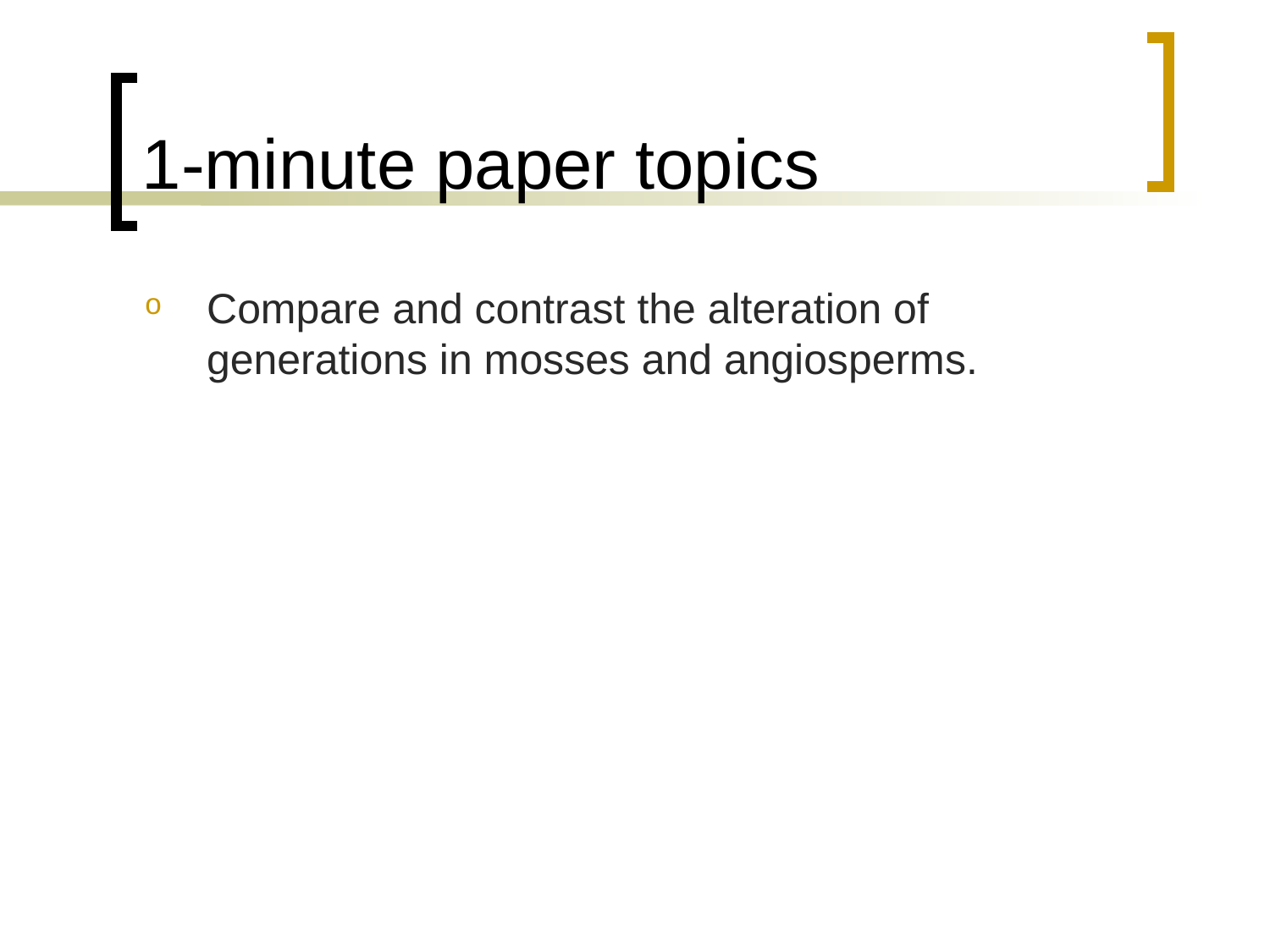

# 1-minute paper topics
Compare and contrast the alteration of generations in mosses and angiosperms.